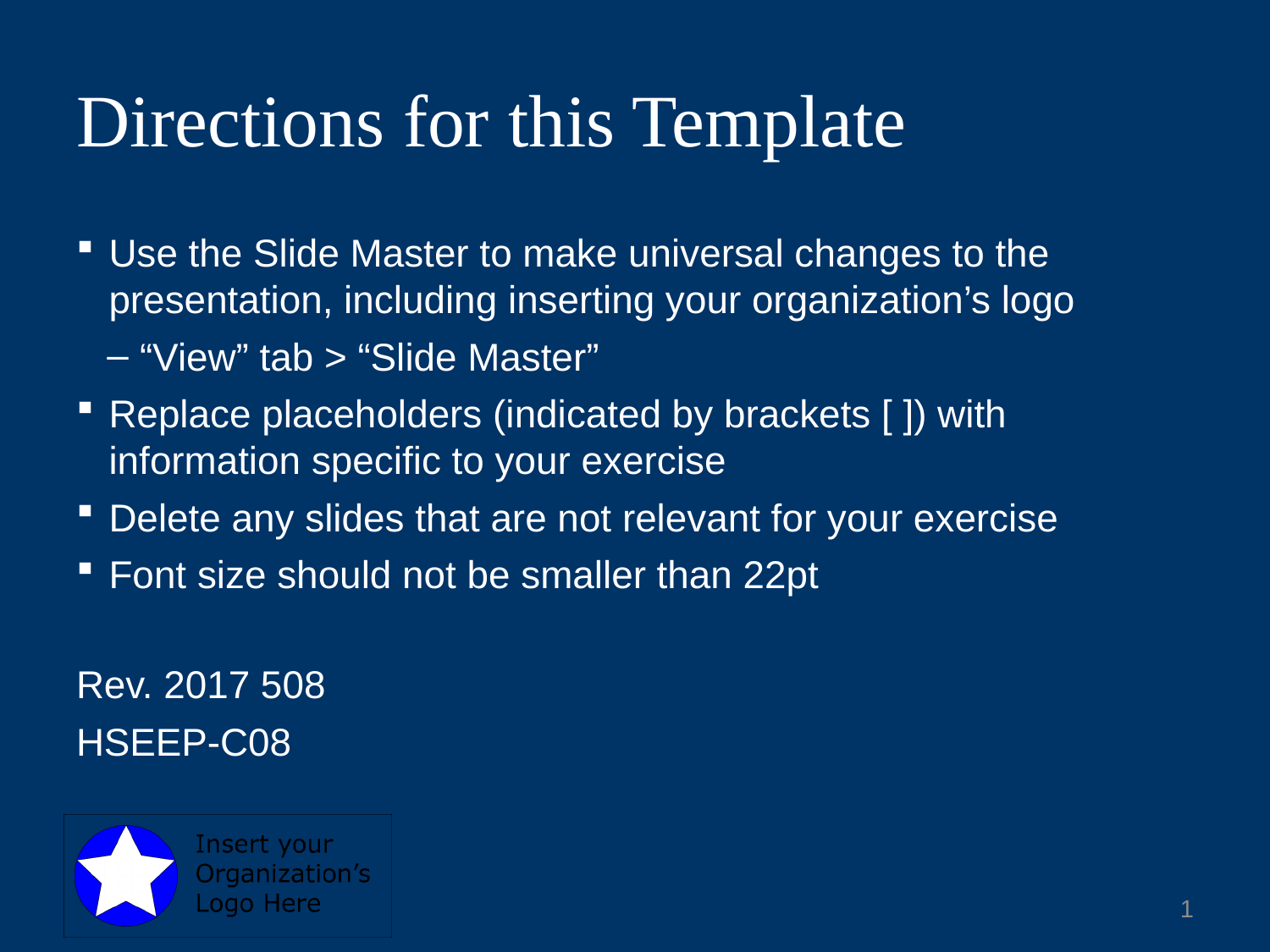

# Directions for this Template
Use the Slide Master to make universal changes to the presentation, including inserting your organization’s logo
“View” tab > “Slide Master”
Replace placeholders (indicated by brackets [ ]) with information specific to your exercise
Delete any slides that are not relevant for your exercise
Font size should not be smaller than 22pt
Rev. 2017 508
HSEEP-C08
1